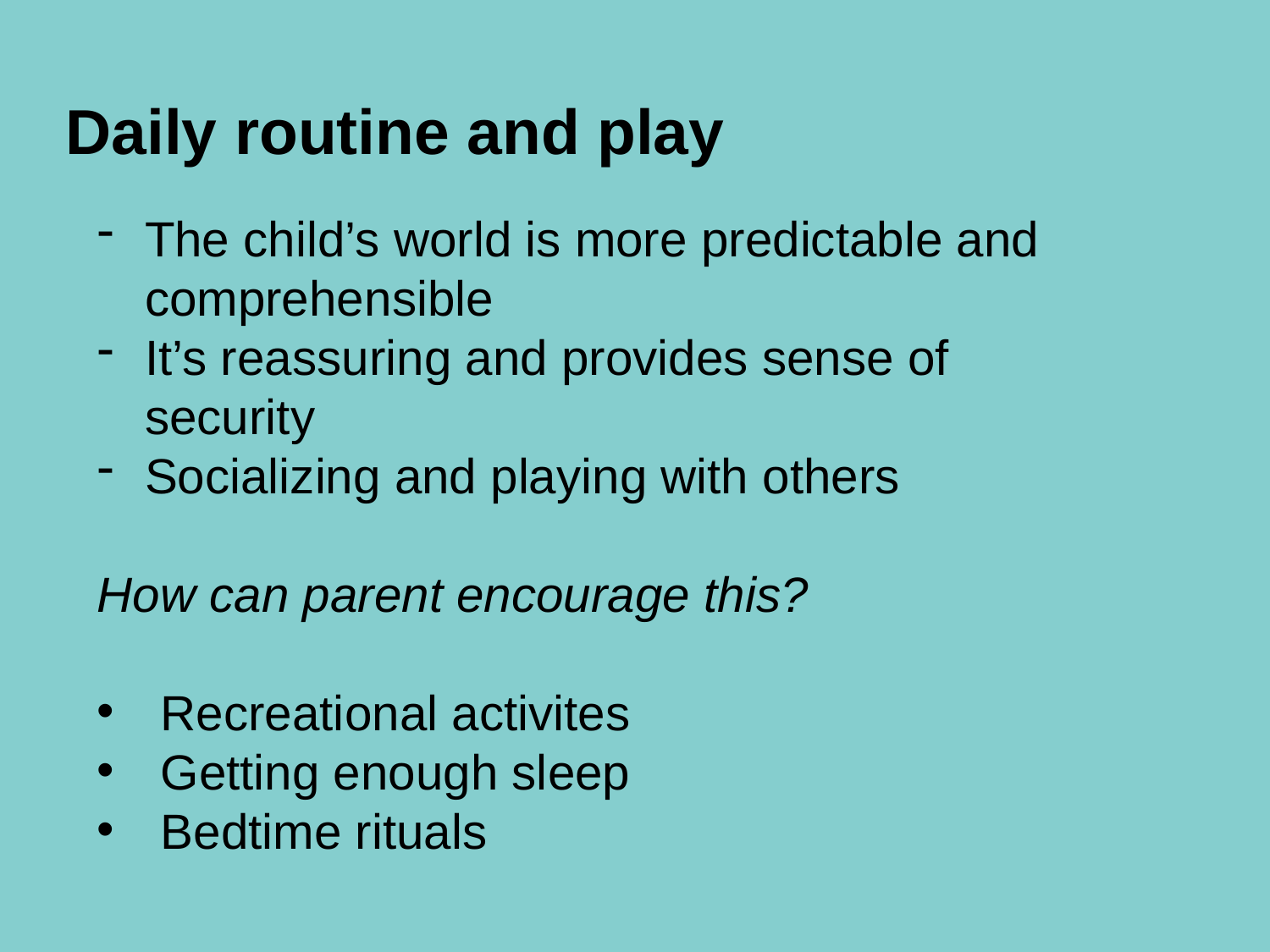

# Daily routine and play
The child’s world is more predictable and comprehensible
It’s reassuring and provides sense of security
Socializing and playing with others

How can parent encourage this?

Recreational activites
Getting enough sleep
Bedtime rituals